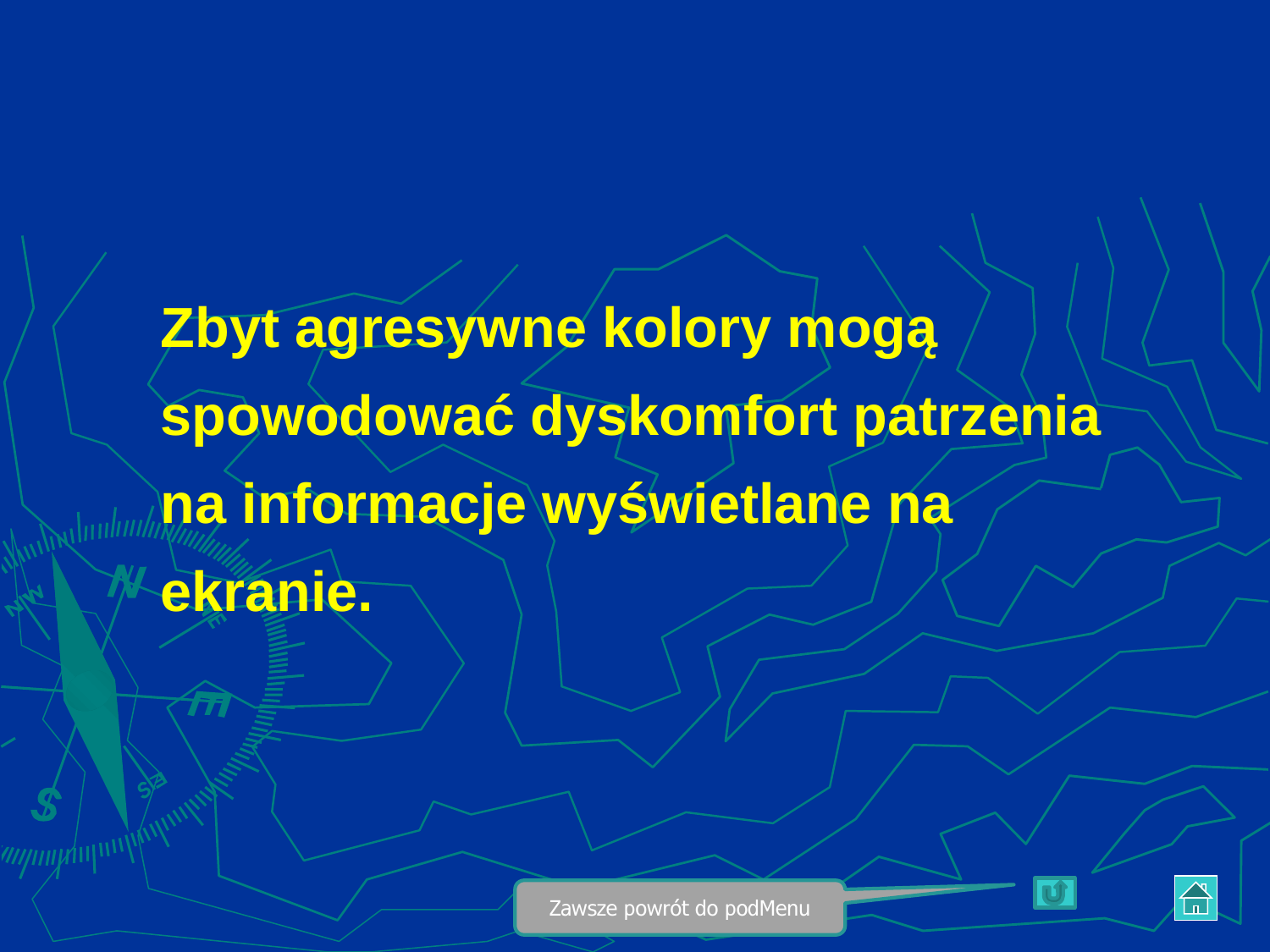

Zbyt agresywne kolory mogą spowodować dyskomfort patrzenia na informacje wyświetlane na ekranie.

Zawsze powrót do podMenu